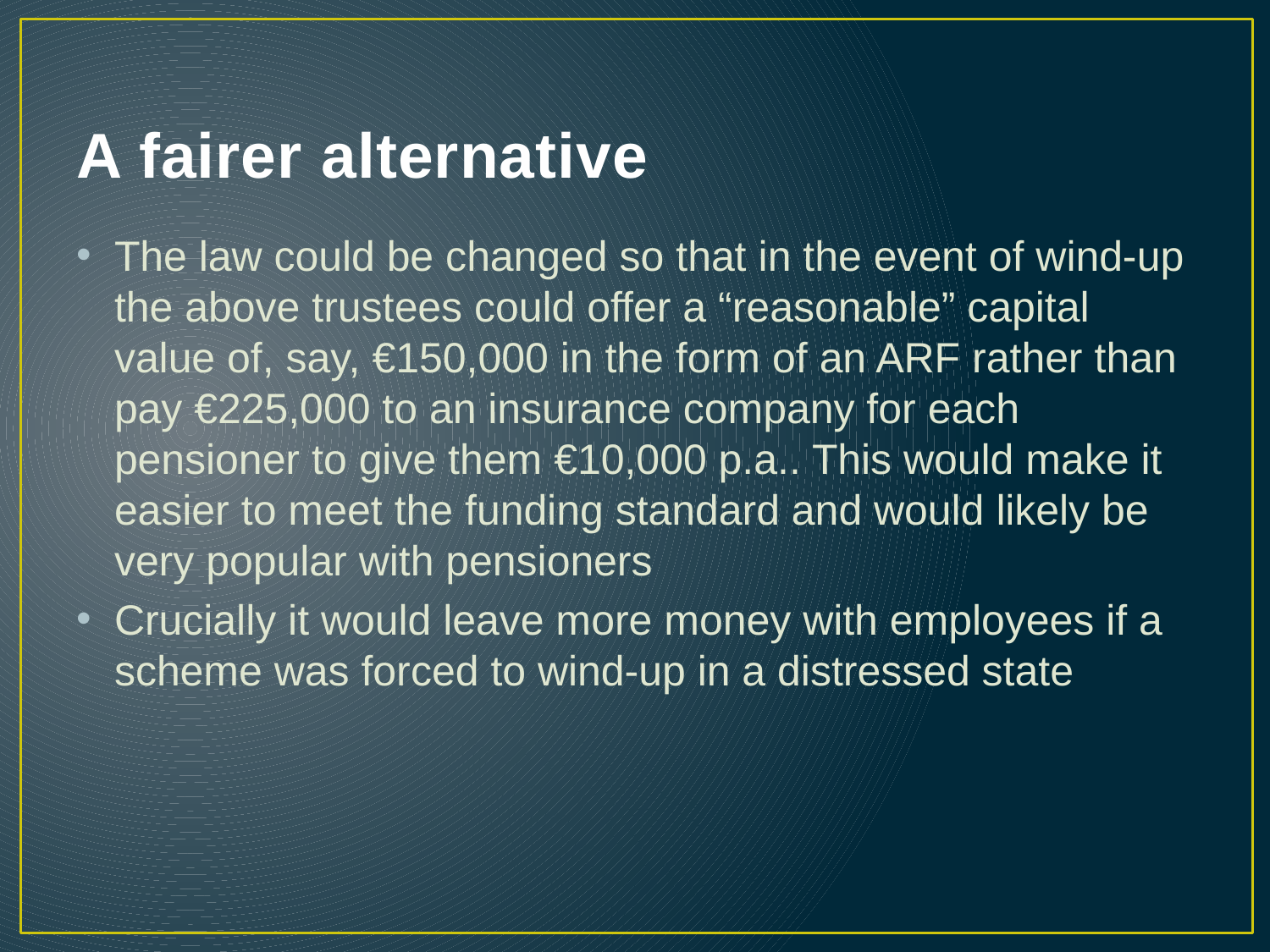

# A fairer alternative
The law could be changed so that in the event of wind-up the above trustees could offer a “reasonable” capital value of, say, €150,000 in the form of an ARF rather than pay €225,000 to an insurance company for each pensioner to give them €10,000 p.a.. This would make it easier to meet the funding standard and would likely be very popular with pensioners
Crucially it would leave more money with employees if a scheme was forced to wind-up in a distressed state